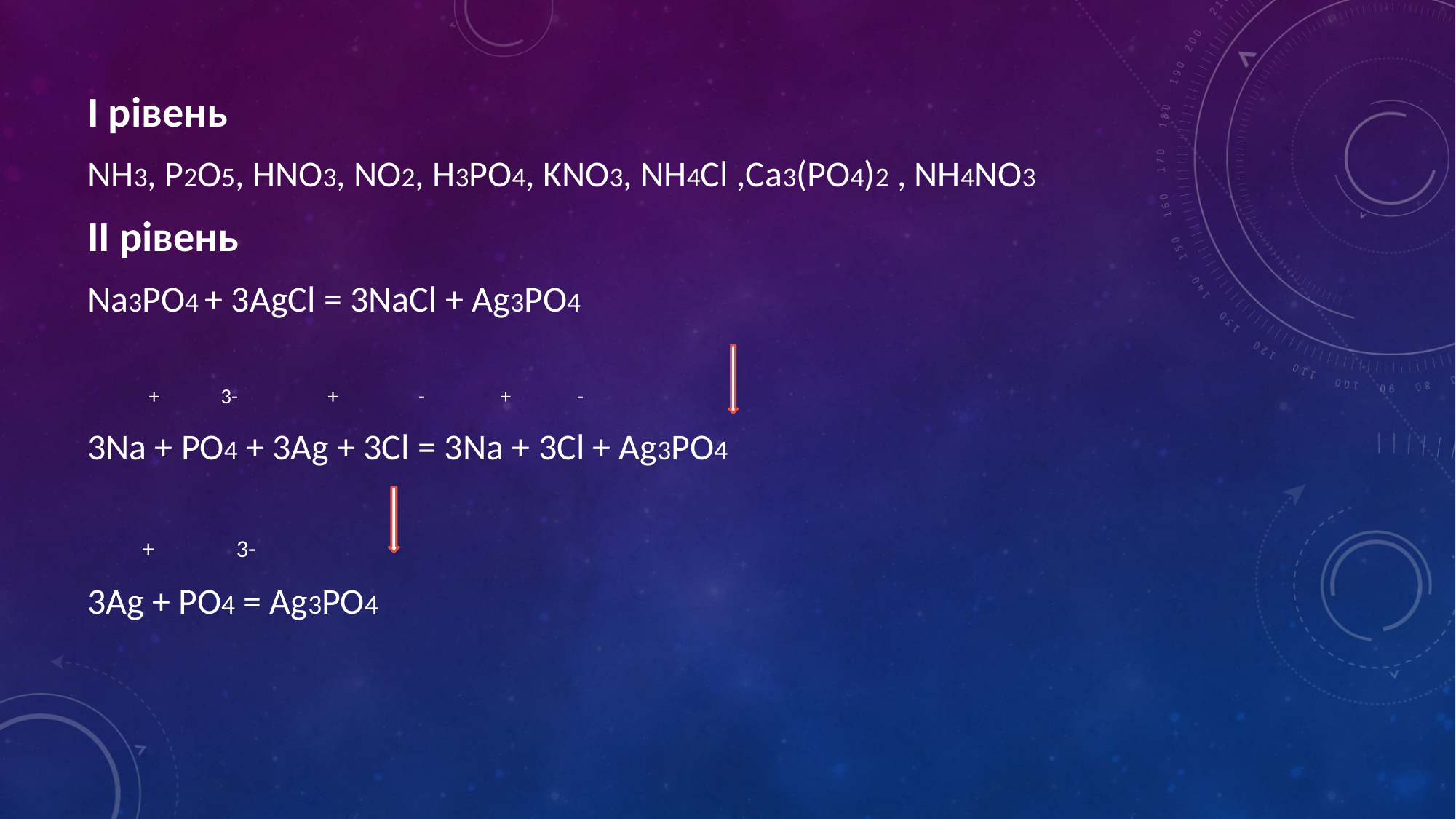

І рівень
NH3, P2O5, HNO3, NO2, H3PO4, KNO3, NH4Cl ,Ca3(PO4)2 , NH4NO3
II рівень
Na3PO4 + 3AgCl = 3NaCl + Ag3PO4

             +             3-                   +                 -                +              -
3Na + PO4 + 3Ag + 3Cl = 3Na + 3Cl + Ag3PO4

         +               3-
3Ag + PO4 = Ag3PO4